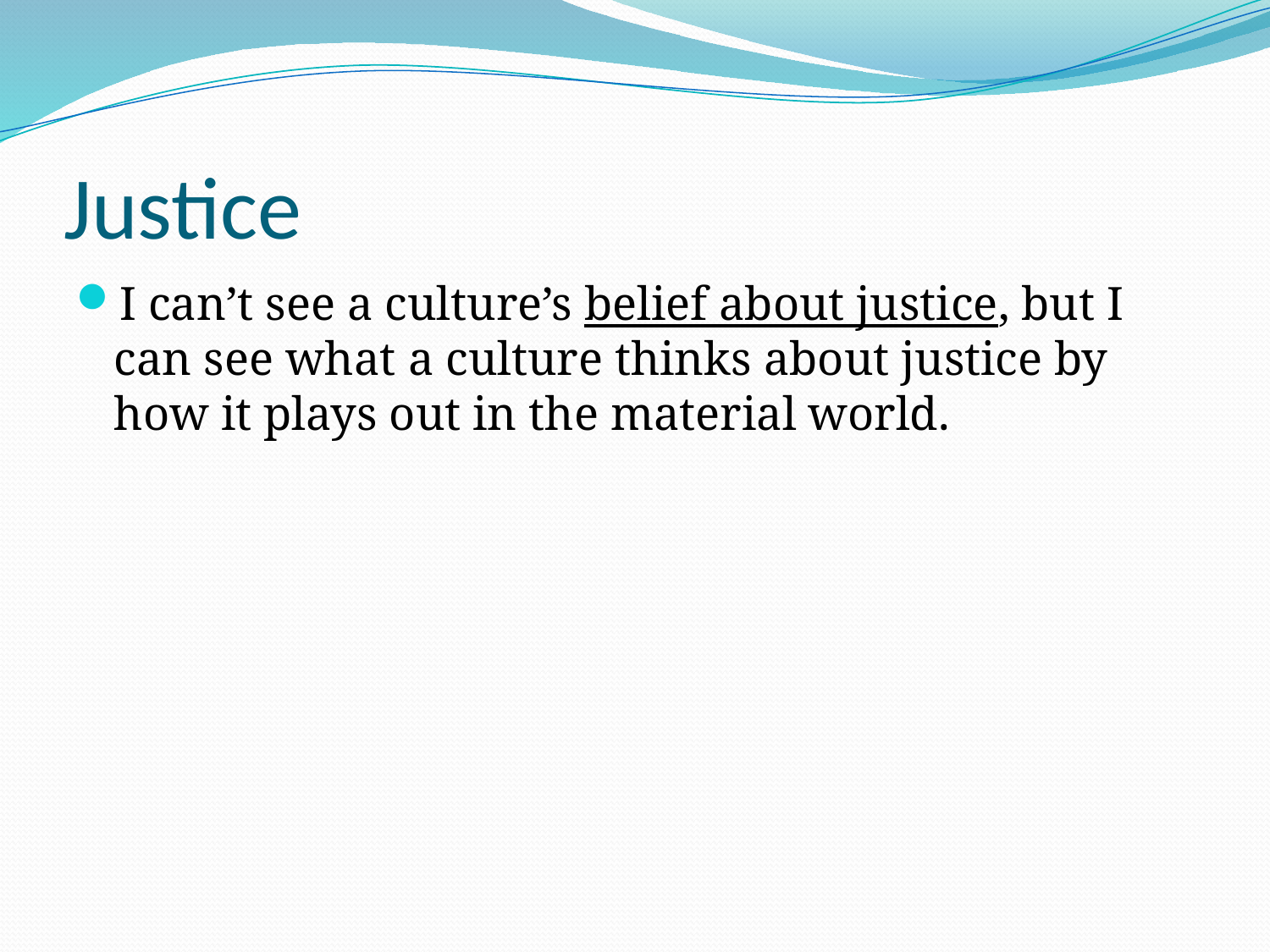

# Justice
I can’t see a culture’s belief about justice, but I can see what a culture thinks about justice by how it plays out in the material world.